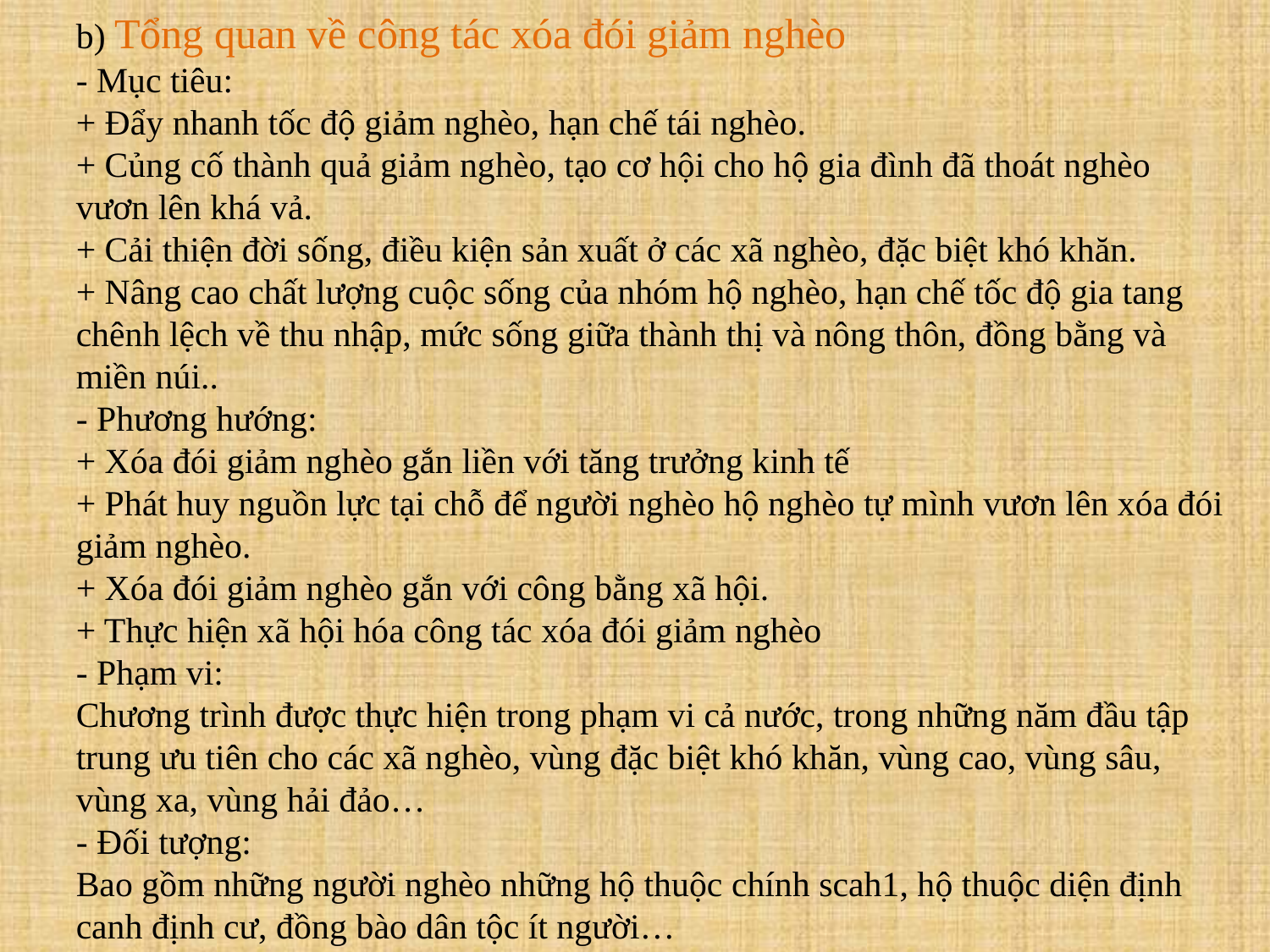

b) Tổng quan về công tác xóa đói giảm nghèo
- Mục tiêu:
+ Đẩy nhanh tốc độ giảm nghèo, hạn chế tái nghèo.
+ Củng cố thành quả giảm nghèo, tạo cơ hội cho hộ gia đình đã thoát nghèo vươn lên khá vả.
+ Cải thiện đời sống, điều kiện sản xuất ở các xã nghèo, đặc biệt khó khăn.
+ Nâng cao chất lượng cuộc sống của nhóm hộ nghèo, hạn chế tốc độ gia tang chênh lệch về thu nhập, mức sống giữa thành thị và nông thôn, đồng bằng và miền núi..
- Phương hướng:
+ Xóa đói giảm nghèo gắn liền với tăng trưởng kinh tế
+ Phát huy nguồn lực tại chỗ để người nghèo hộ nghèo tự mình vươn lên xóa đói giảm nghèo.
+ Xóa đói giảm nghèo gắn với công bằng xã hội.
+ Thực hiện xã hội hóa công tác xóa đói giảm nghèo
- Phạm vi:
Chương trình được thực hiện trong phạm vi cả nước, trong những năm đầu tập trung ưu tiên cho các xã nghèo, vùng đặc biệt khó khăn, vùng cao, vùng sâu, vùng xa, vùng hải đảo…
- Đối tượng:
Bao gồm những người nghèo những hộ thuộc chính scah1, hộ thuộc diện định canh định cư, đồng bào dân tộc ít người…